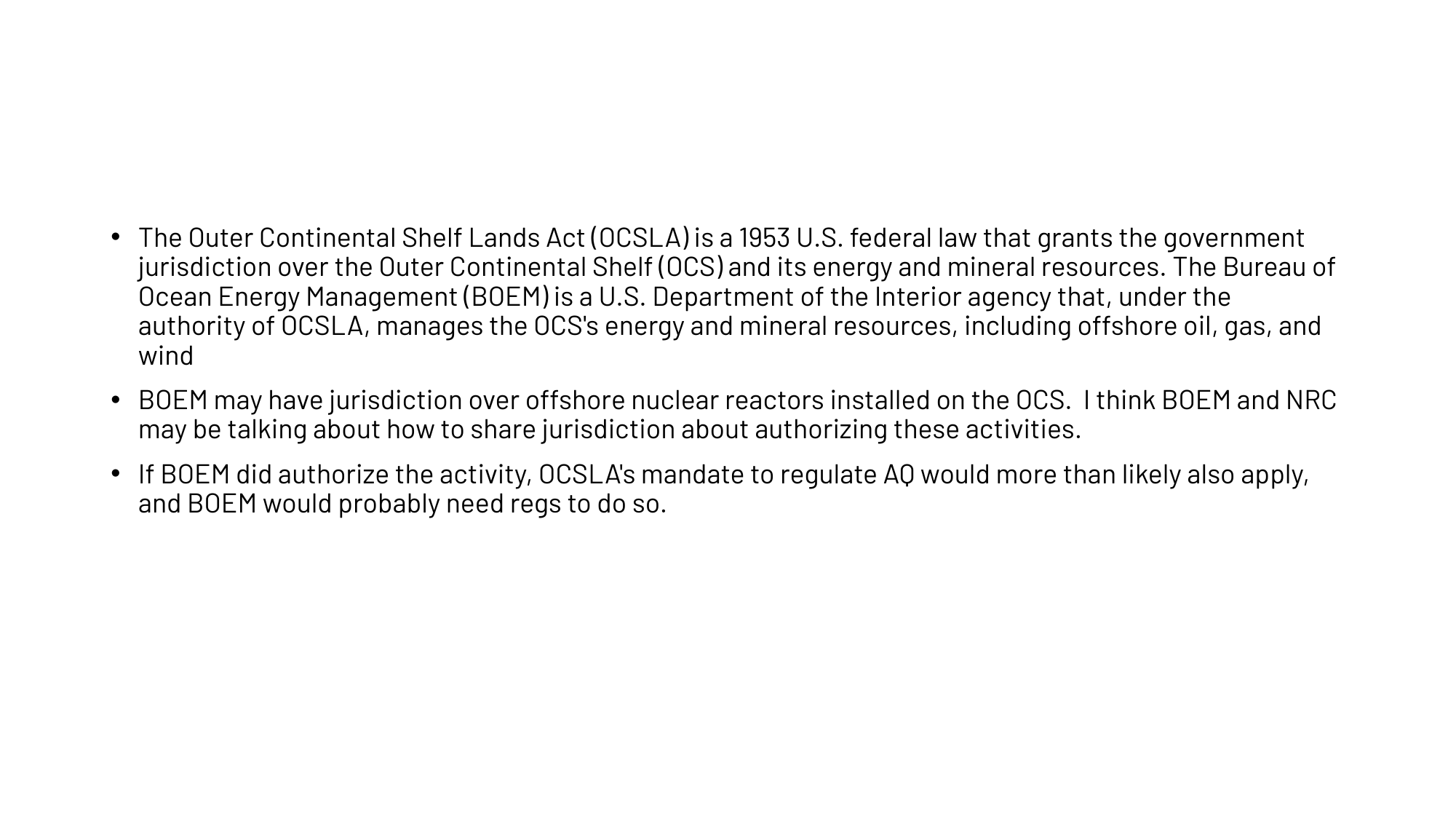

#
The Outer Continental Shelf Lands Act (OCSLA) is a 1953 U.S. federal law that grants the government jurisdiction over the Outer Continental Shelf (OCS) and its energy and mineral resources. The Bureau of Ocean Energy Management (BOEM) is a U.S. Department of the Interior agency that, under the authority of OCSLA, manages the OCS's energy and mineral resources, including offshore oil, gas, and wind
BOEM may have jurisdiction over offshore nuclear reactors installed on the OCS.  I think BOEM and NRC may be talking about how to share jurisdiction about authorizing these activities.
If BOEM did authorize the activity, OCSLA's mandate to regulate AQ would more than likely also apply, and BOEM would probably need regs to do so.